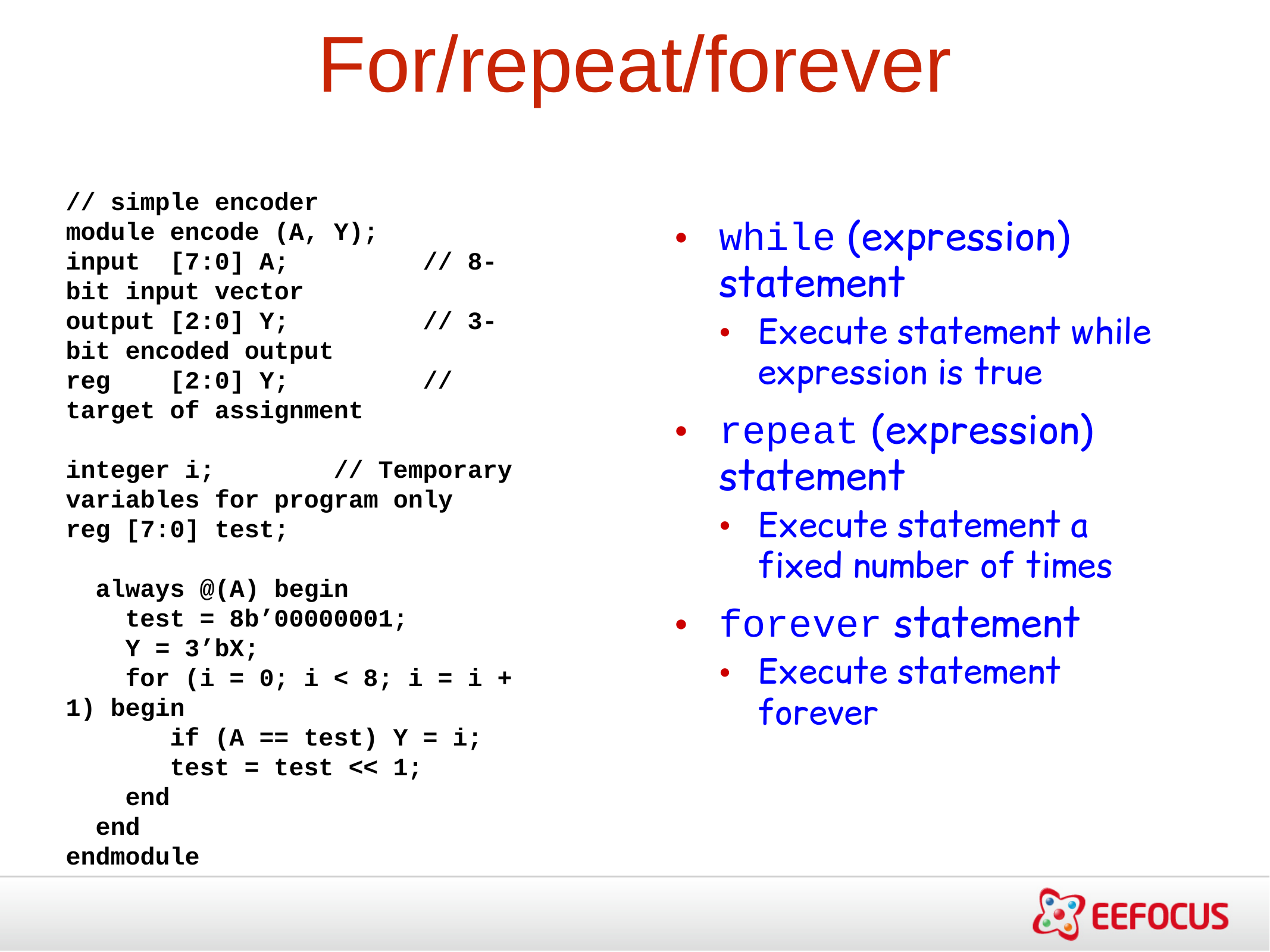

For/repeat/forever
// simple encoder
module encode (A, Y);
input  [7:0] A;	 	// 8-bit input vector
output [2:0] Y;		// 3-bit encoded output
reg    [2:0] Y;		// target of assignment

integer i;		// Temporary variables for program only
reg [7:0] test;

  always @(A) begin
    test = 8b’00000001;
    Y = 3’bX;
    for (i = 0; i < 8; i = i + 1) begin
       if (A == test) Y = i;
       test = test << 1;
    end
  end
endmodule
while (expression) statement
Execute statement while expression is true
repeat (expression) statement
Execute statement a fixed number of times
forever statement
Execute statement forever